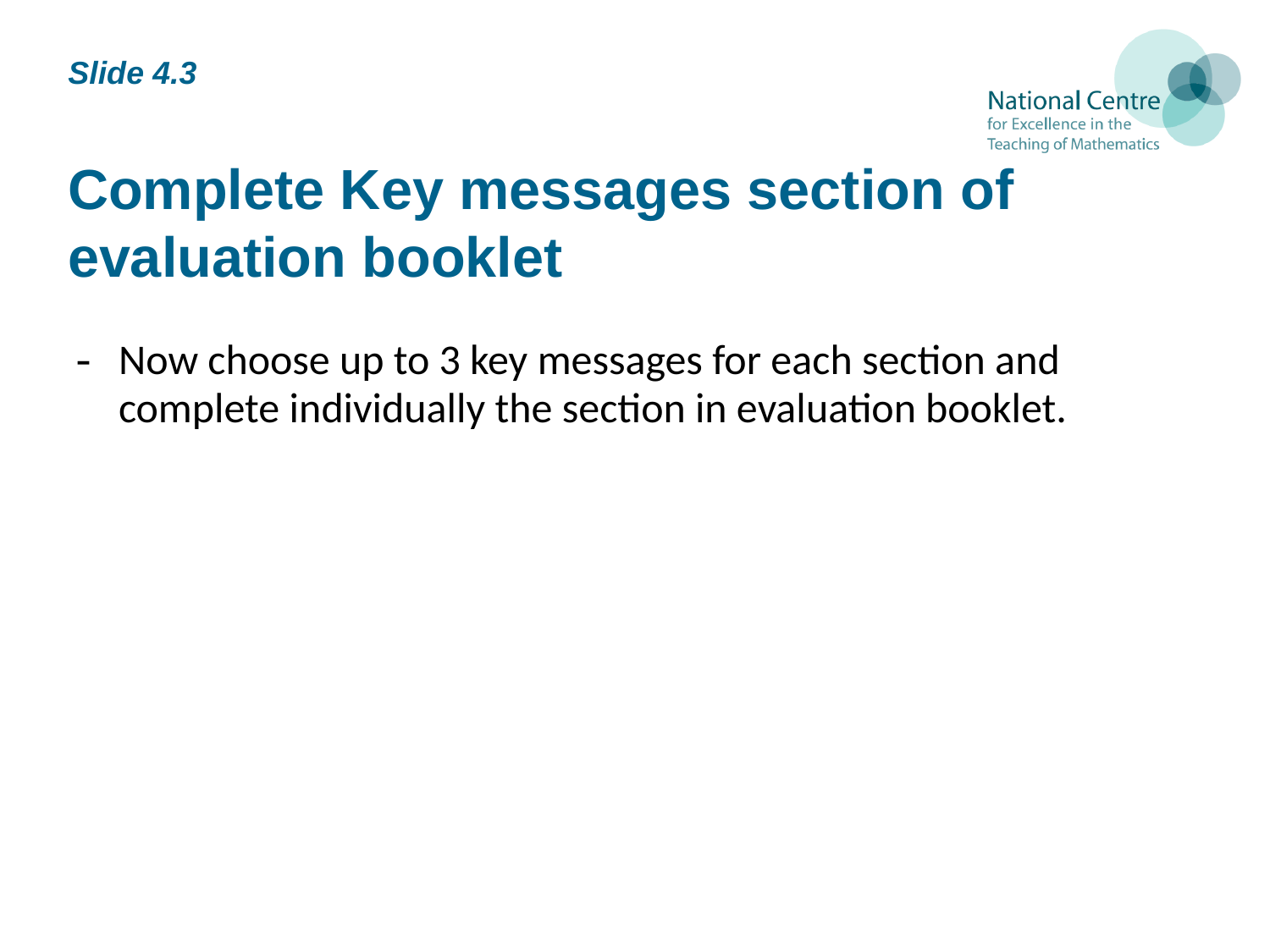

Slide 4.3
# Complete Key messages section of evaluation booklet
| Now choose up to 3 key messages for each section and complete individually the section in evaluation booklet. |
| --- |